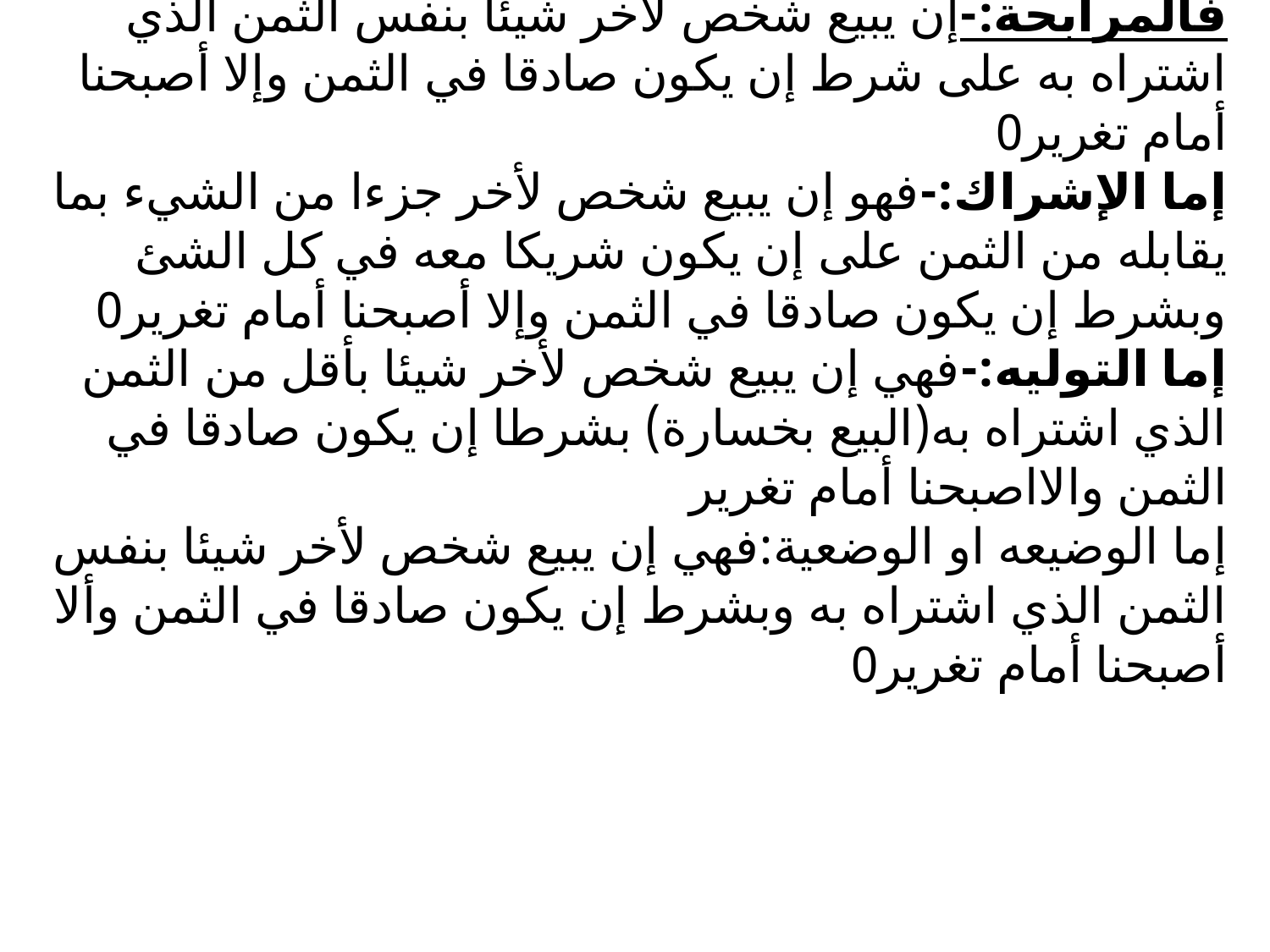

# فالمرابحة:-إن يبيع شخص لأخر شيئا بنفس الثمن الذي اشتراه به على شرط إن يكون صادقا في الثمن وإلا أصبحنا أمام تغرير0 إما الإشراك:-فهو إن يبيع شخص لأخر جزءا من الشيء بما يقابله من الثمن على إن يكون شريكا معه في كل الشئ وبشرط إن يكون صادقا في الثمن وإلا أصبحنا أمام تغرير0 إما التوليه:-فهي إن يبيع شخص لأخر شيئا بأقل من الثمن الذي اشتراه به(البيع بخسارة) بشرطا إن يكون صادقا في الثمن والااصبحنا أمام تغرير إما الوضيعه او الوضعية:فهي إن يبيع شخص لأخر شيئا بنفس الثمن الذي اشتراه به وبشرط إن يكون صادقا في الثمن وألا أصبحنا أمام تغرير0